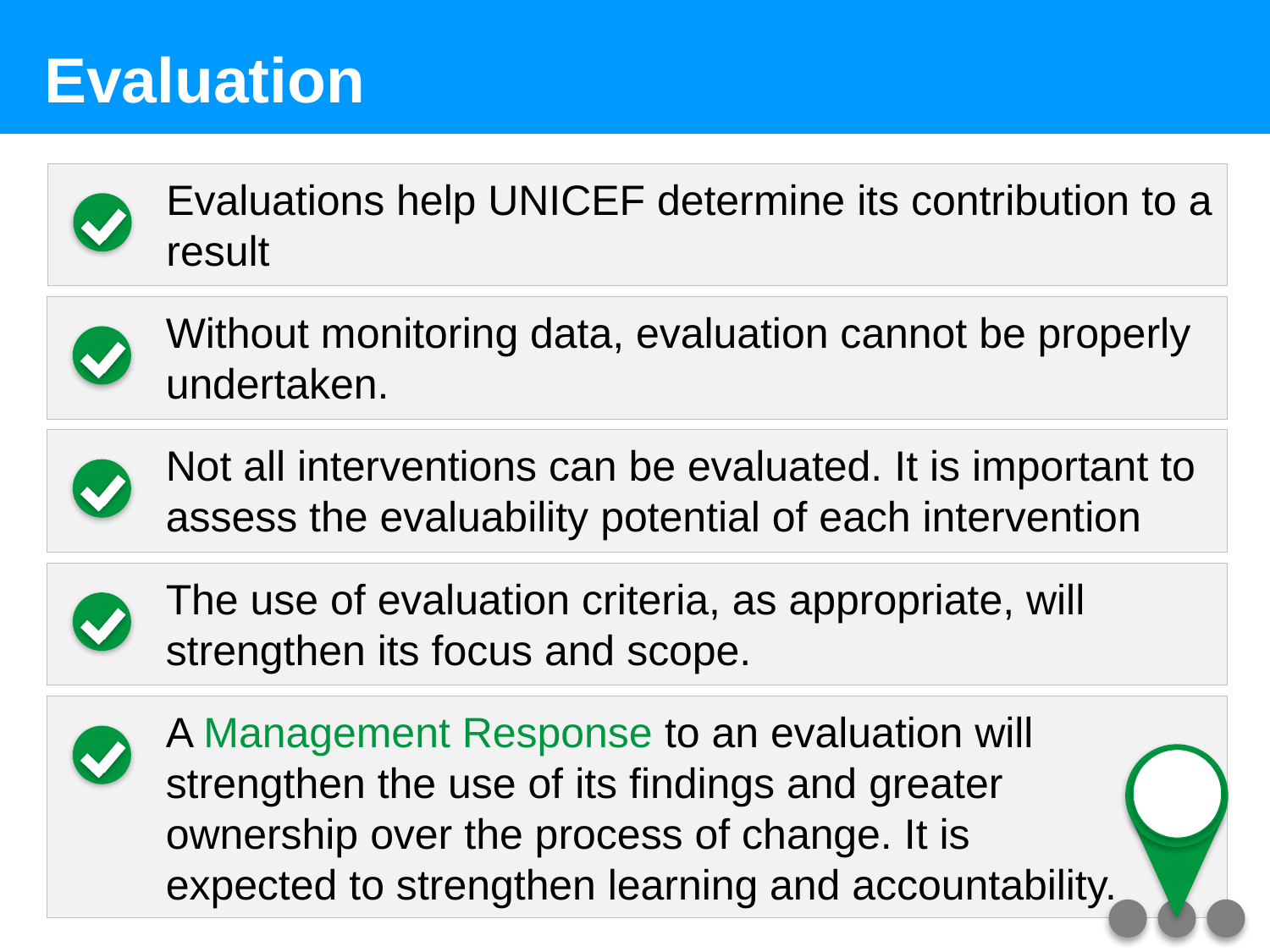

Evaluation

Evaluations help UNICEF determine its contribution to a result

Without monitoring data, evaluation cannot be properly undertaken.

Not all interventions can be evaluated. It is important to assess the evaluability potential of each intervention

The use of evaluation criteria, as appropriate, will strengthen its focus and scope.

A Management Response to an evaluation will strengthen the use of its findings and greater   ownership over the process of change. It is       expected to strengthen learning and accountability.